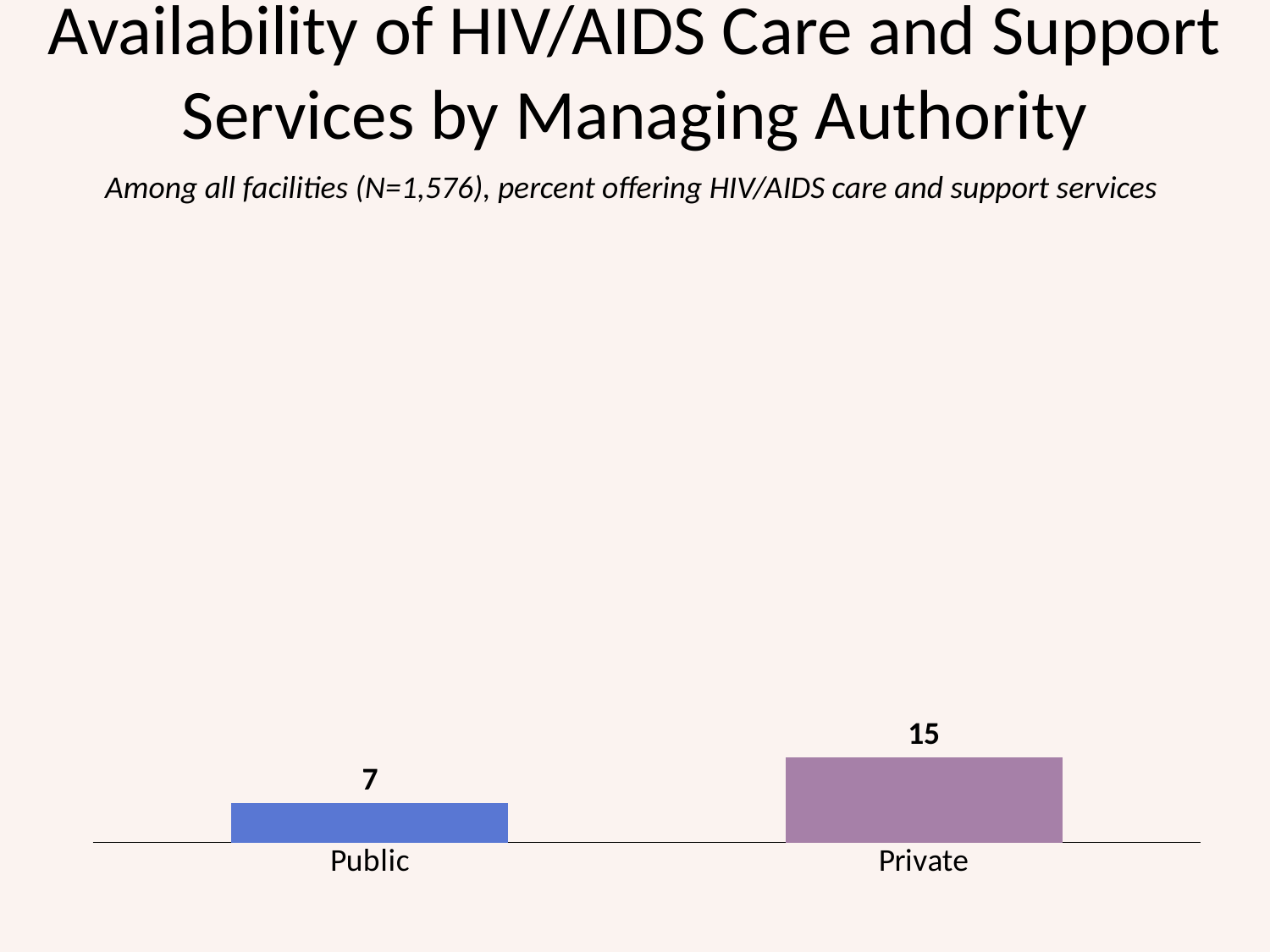

Availability of HIV/AIDS Care and Support Services by Managing Authority
Among all facilities (N=1,576), percent offering HIV/AIDS care and support services

### Chart

| Category |  |
|---|---|
| Public | 7.0 |
| Private | 15.0 |